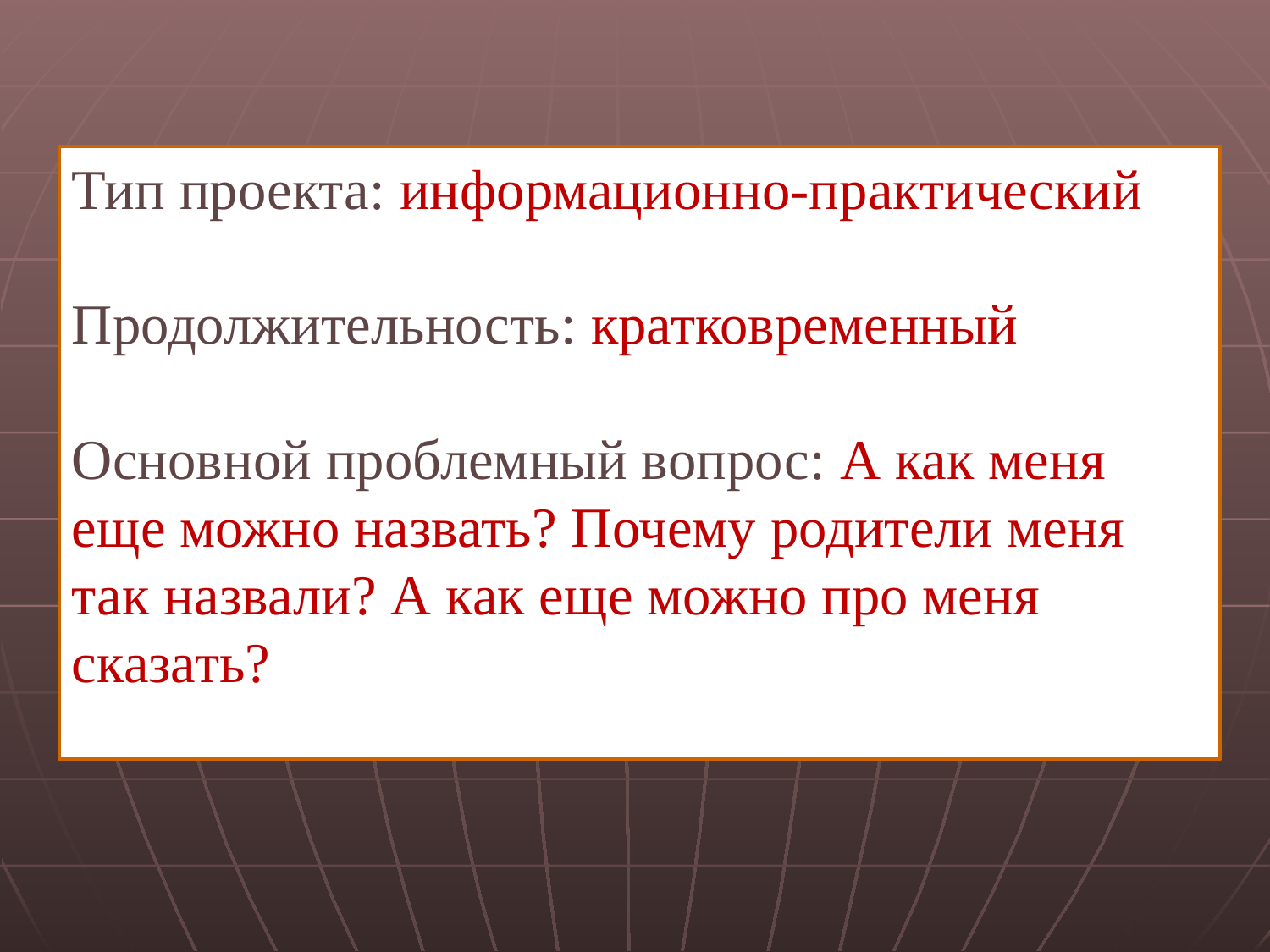

Тип проекта: информационно-практический

Продолжительность: кратковременный
Основной проблемный вопрос: А как меня еще можно назвать? Почему родители меня так назвали? А как еще можно про меня сказать?